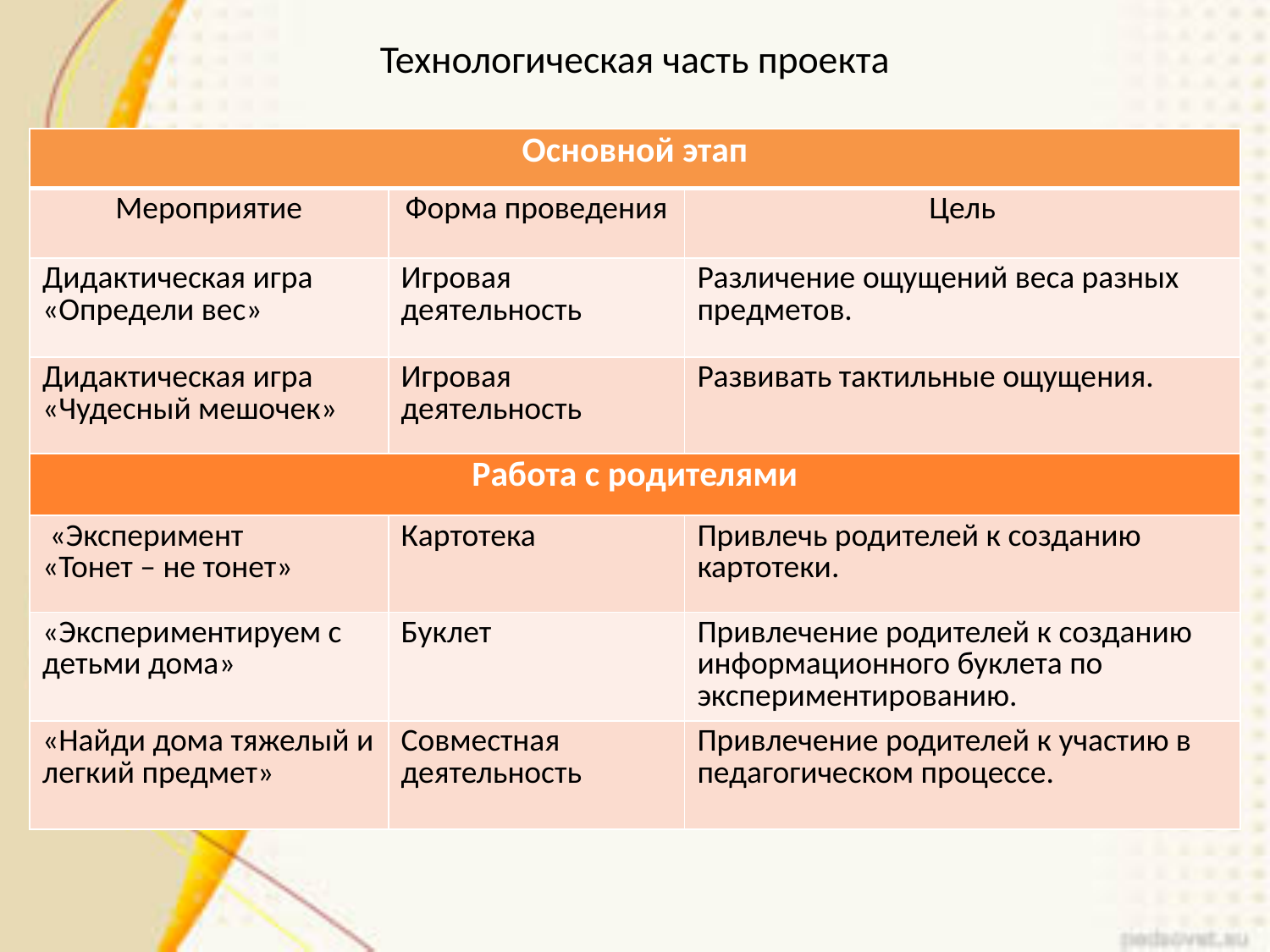

Технологическая часть проекта
| Основной этап |  |  |
| --- | --- | --- |
| Мероприятие | Форма проведения | Цель |
| Дидактическая игра «Определи вес» | Игровая деятельность | Различение ощущений веса разных предметов. |
| Дидактическая игра «Чудесный мешочек» | Игровая деятельность | Развивать тактильные ощущения. |
| Работа с родителями |  |  |
| «Эксперимент «Тонет – не тонет» | Картотека | Привлечь родителей к созданию картотеки. |
| «Экспериментируем с детьми дома» | Буклет | Привлечение родителей к созданию информационного буклета по экспериментированию. |
| «Найди дома тяжелый и легкий предмет» | Совместная деятельность | Привлечение родителей к участию в педагогическом процессе. |